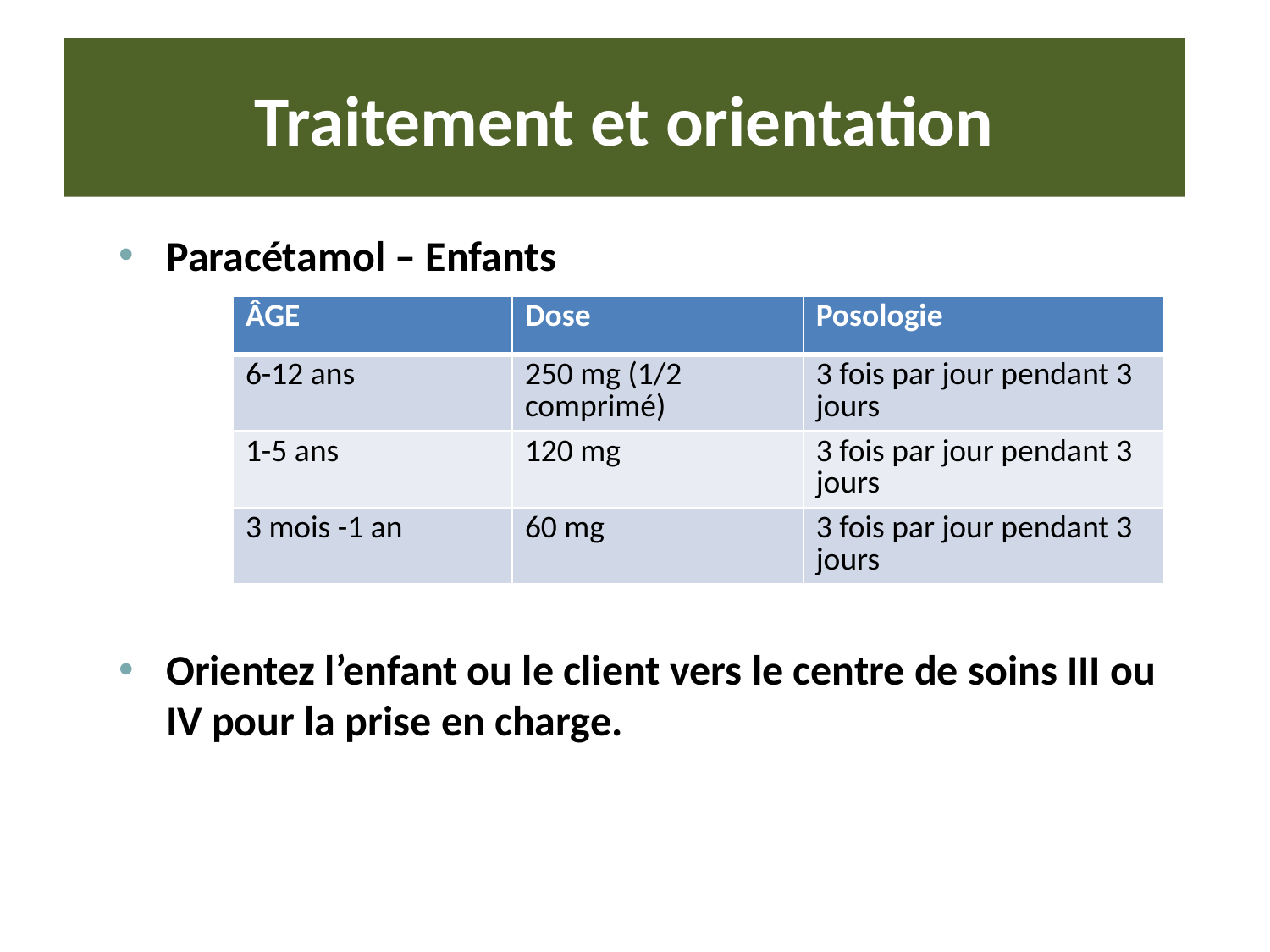

# Traitement et orientation
Paracétamol – Enfants

Orientez l’enfant ou le client vers le centre de soins III ou IV pour la prise en charge.

| ÂGE | Dose | Posologie |
| --- | --- | --- |
| 6-12 ans | 250 mg (1/2 comprimé) | 3 fois par jour pendant 3 jours |
| 1-5 ans | 120 mg | 3 fois par jour pendant 3 jours |
| 3 mois -1 an | 60 mg | 3 fois par jour pendant 3 jours |